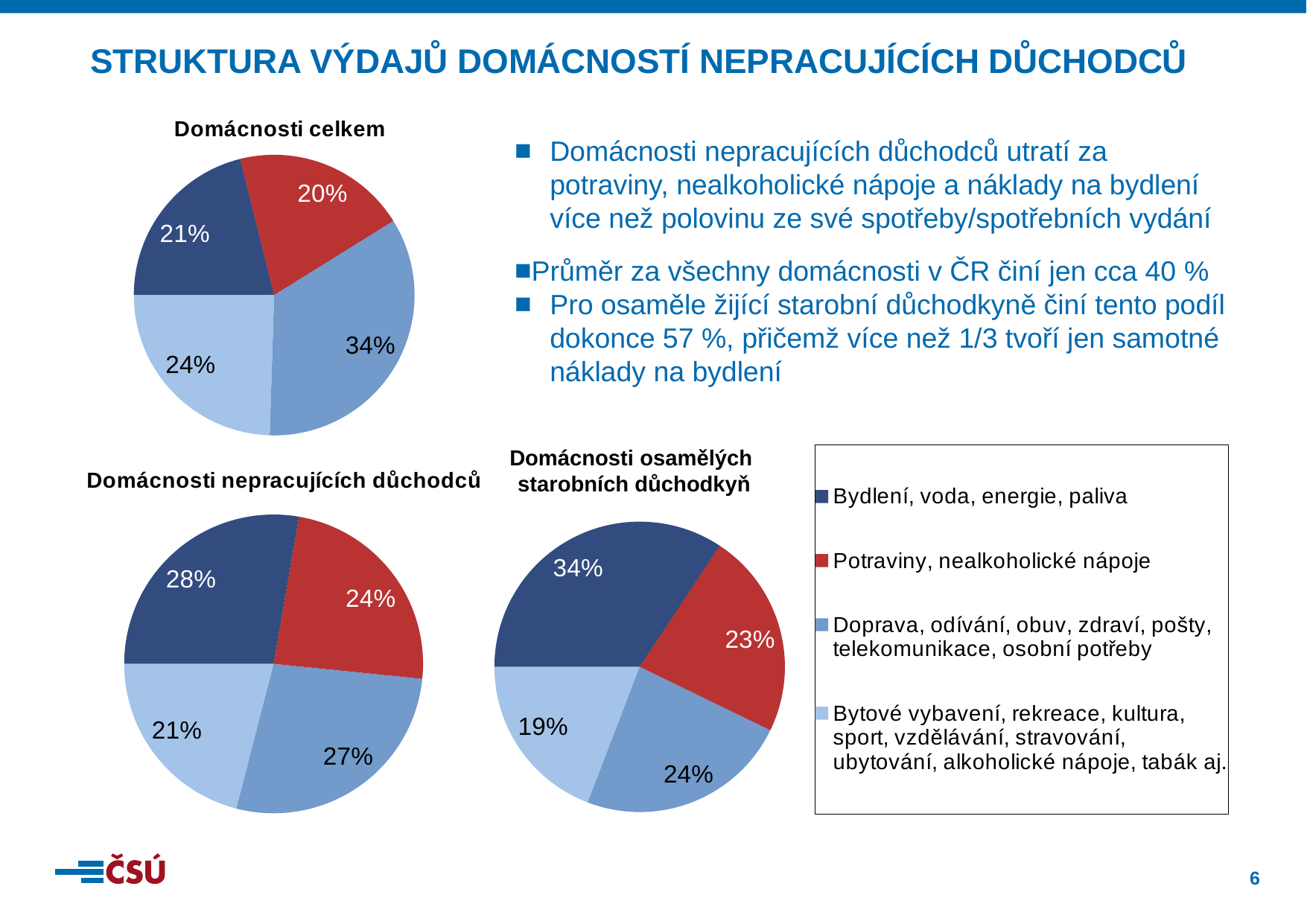

Struktura Výdajů domácností NEPRACUJÍCích důchodců

### Chart: Domácnosti celkem

| Category |  |
|---|---|
| Bydlení, voda, energie, paliva | 21.107726979512833 |
| Potraviny, nealkoholické nápoje | 20.03560142732328 |
| Doprava, odívání, obuv, zdraví, pošty, telekomunikace, osobní potřeby  | 34.365992471441274 |
| Bytové vybavení, rekreace, kultura, sport, vzdělávání, stravování, ubytování, alkoholické nápoje, tabák aj. | 24.492312214719043 |
Domácnosti nepracujících důchodců utratí za potraviny, nealkoholické nápoje a náklady na bydlení více než polovinu ze své spotřeby/spotřebních vydání
Průměr za všechny domácnosti v ČR činí jen cca 40 %
Pro osaměle žijící starobní důchodkyně činí tento podíl dokonce 57 %, přičemž více než 1/3 tvoří jen samotné náklady na bydlení

### Chart

| Category |  |
|---|---|
| Bydlení, voda, energie, paliva | 34.309313205756524 |
| Potraviny, nealkoholické nápoje | 22.894130033438866 |
| Doprava, odívání, obuv, zdraví, pošty, telekomunikace, osobní potřeby  | 23.629636769405288 |
| Bytové vybavení, rekreace, kultura, sport, vzdělávání, stravování, ubytování, alkoholické nápoje, tabák aj. | 19.166919991399304 |
Domácnosti osamělých
 starobních důchodkyň

### Chart: Domácnosti nepracujících důchodců

| Category |  |
|---|---|
| Bydlení, voda, energie, paliva | 27.72311100974227 |
| Potraviny, nealkoholické nápoje | 23.88159395262455 |
| Doprava, odívání, obuv, zdraví, pošty, telekomunikace, osobní potřeby  | 27.41601772506598 |
| Bytové vybavení, rekreace, kultura, sport, vzdělávání, stravování, ubytování, alkoholické nápoje, tabák aj. | 20.979277312567188 |